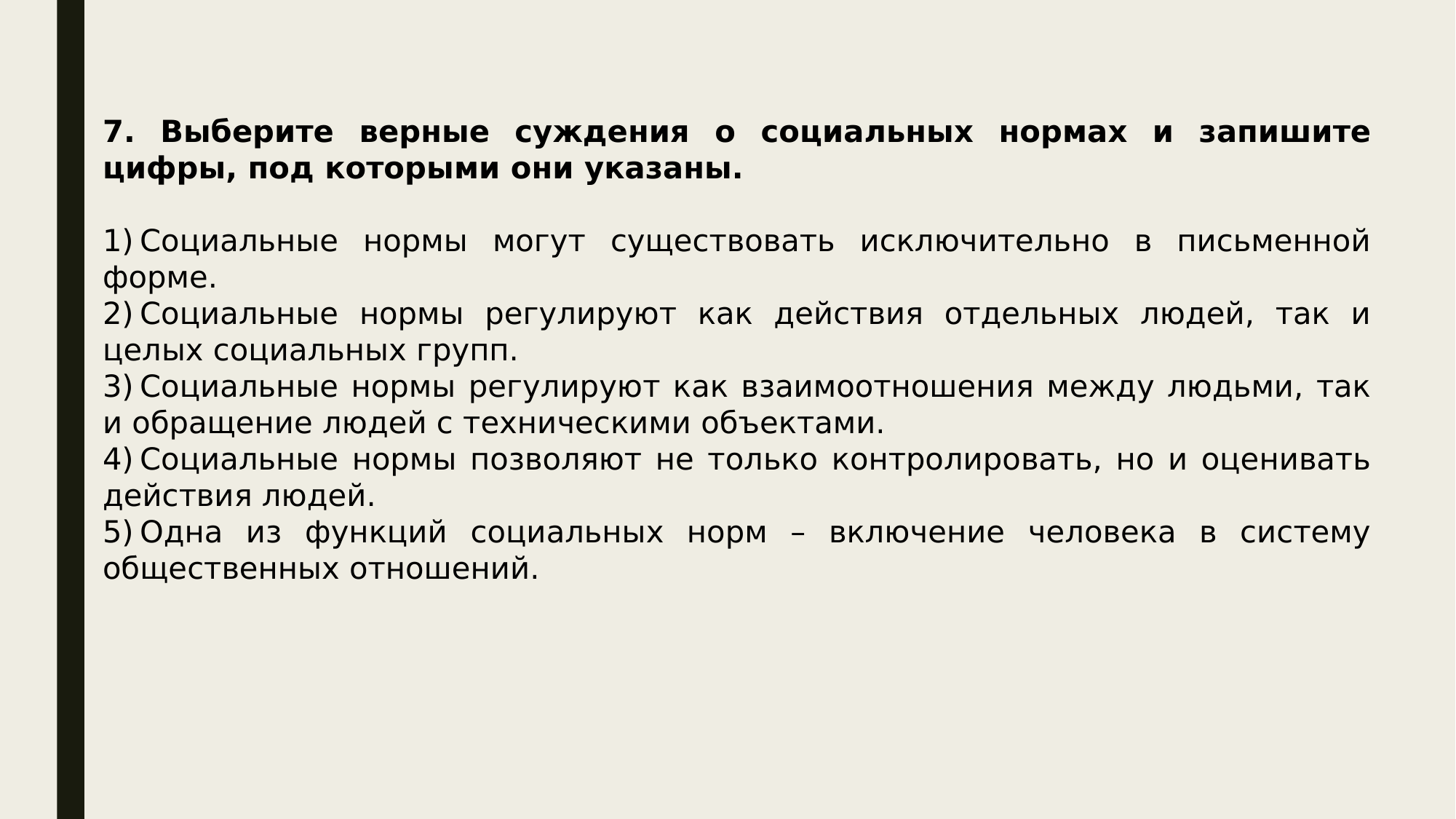

7. Выберите верные суждения о социальных нормах и запишите цифры, под которыми они указаны.

1) Социальные нормы могут существовать исключительно в письменной форме.
2) Социальные нормы регулируют как действия отдельных людей, так и целых социальных групп.
3) Социальные нормы регулируют как взаимоотношения между людьми, так и обращение людей с техническими объектами.
4) Социальные нормы позволяют не только контролировать, но и оценивать действия людей.
5) Одна из функций социальных норм – включение человека в систему общественных отношений.